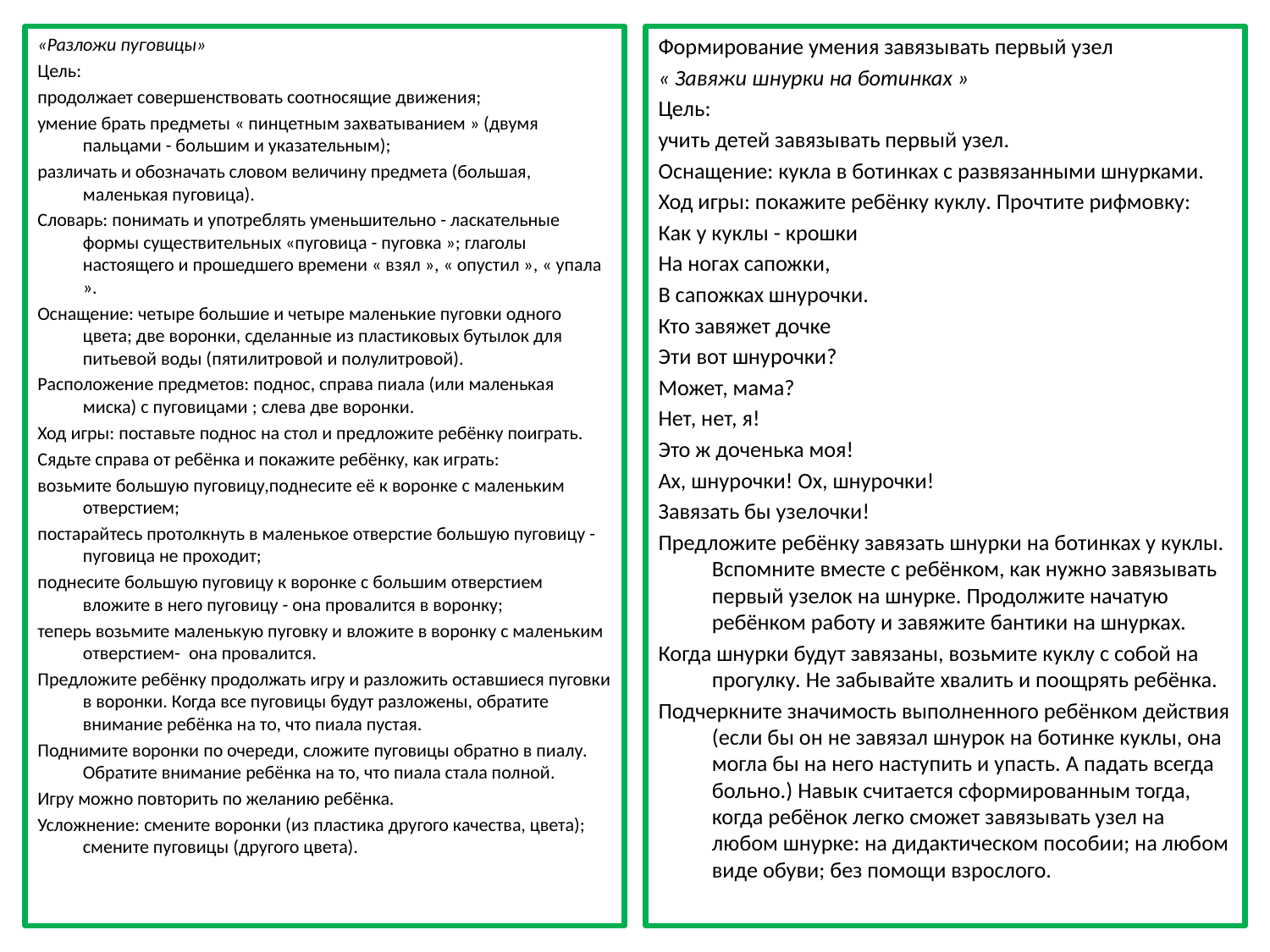

«Разложи пуговицы»
Цель:
продолжает совершенствовать соотносящие движения;
умение брать предметы « пинцетным захватыванием » (двумя пальцами - большим и указательным);
различать и обозначать словом величину предмета (большая, маленькая пуговица).
Словарь: понимать и употреблять уменьшительно - ласкательные формы существительных «пуговица - пуговка »; глаголы настоящего и прошедшего времени « взял », « опустил », « упала ».
Оснащение: четыре большие и четыре маленькие пуговки одного цвета; две воронки, сделанные из пластиковых бутылок для питьевой воды (пятилитровой и полулитровой).
Расположение предметов: поднос, справа пиала (или маленькая миска) с пуговицами ; слева две воронки.
Ход игры: поставьте поднос на стол и предложите ребёнку поиграть.
Сядьте справа от ребёнка и покажите ребёнку, как играть:
возьмите большую пуговицу,поднесите её к воронке с маленьким отверстием;
постарайтесь протолкнуть в маленькое отверстие большую пуговицу - пуговица не проходит;
поднесите большую пуговицу к воронке с большим отверстием вложите в него пуговицу - она провалится в воронку;
теперь возьмите маленькую пуговку и вложите в воронку с маленьким отверстием-  она провалится.
Предложите ребёнку продолжать игру и разложить оставшиеся пуговки в воронки. Когда все пуговицы будут разложены, обратите внимание ребёнка на то, что пиала пустая.
Поднимите воронки по очереди, сложите пуговицы обратно в пиалу. Обратите внимание ребёнка на то, что пиала стала полной.
Игру можно повторить по желанию ребёнка.
Усложнение: смените воронки (из пластика другого качества, цвета); смените пуговицы (другого цвета).

Формирование умения завязывать первый узел
« Завяжи шнурки на ботинках »
Цель:
учить детей завязывать первый узел.
Оснащение: кукла в ботинках с развязанными шнурками.
Ход игры: покажите ребёнку куклу. Прочтите рифмовку:
Как у куклы - крошки
На ногах сапожки,
В сапожках шнурочки.
Кто завяжет дочке
Эти вот шнурочки?
Может, мама?
Нет, нет, я!
Это ж доченька моя!
Ах, шнурочки! Ох, шнурочки!
Завязать бы узелочки!
Предложите ребёнку завязать шнурки на ботинках у куклы. Вспомните вместе с ребёнком, как нужно завязывать первый узелок на шнурке. Продолжите начатую ребёнком работу и завяжите бантики на шнурках.
Когда шнурки будут завязаны, возьмите куклу с собой на прогулку. Не забывайте хвалить и поощрять ребёнка.
Подчеркните значимость выполненного ребёнком действия (если бы он не завязал шнурок на ботинке куклы, она могла бы на него наступить и упасть. А падать всегда больно.) Навык считается сформированным тогда, когда ребёнок легко сможет завязывать узел на любом шнурке: на дидактическом пособии; на любом виде обуви; без помощи взрослого.